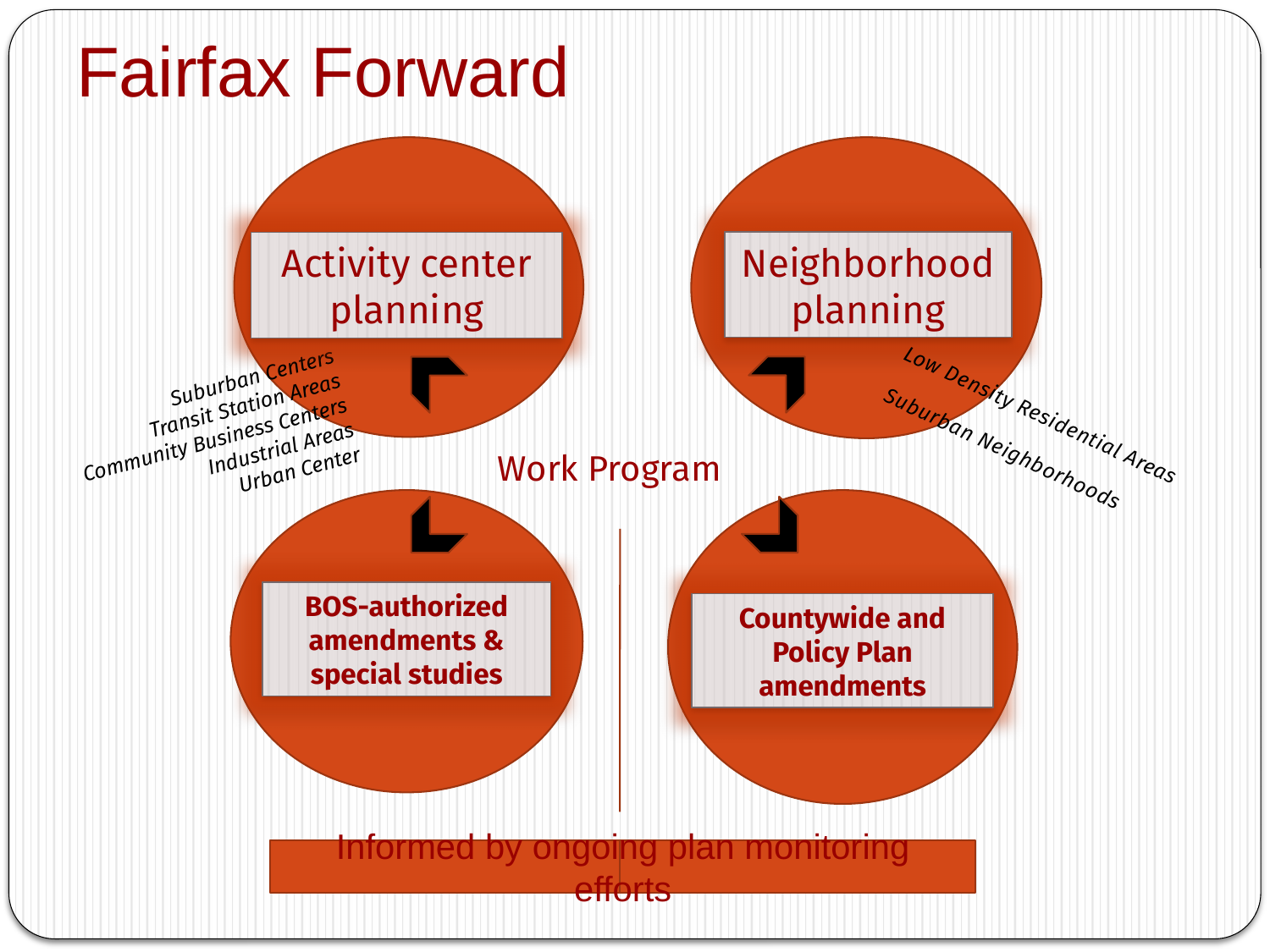

# Fairfax Forward

Neighborhood planning
Activity center planning

Suburban Centers
Transit Station Areas
Community Business Centers
Industrial Areas
Urban Center

Work Program

Low Density Residential Areas
Suburban Neighborhoods

BOS-authorized amendments & special studies

Countywide and Policy Plan amendments
Informed by ongoing plan monitoring efforts